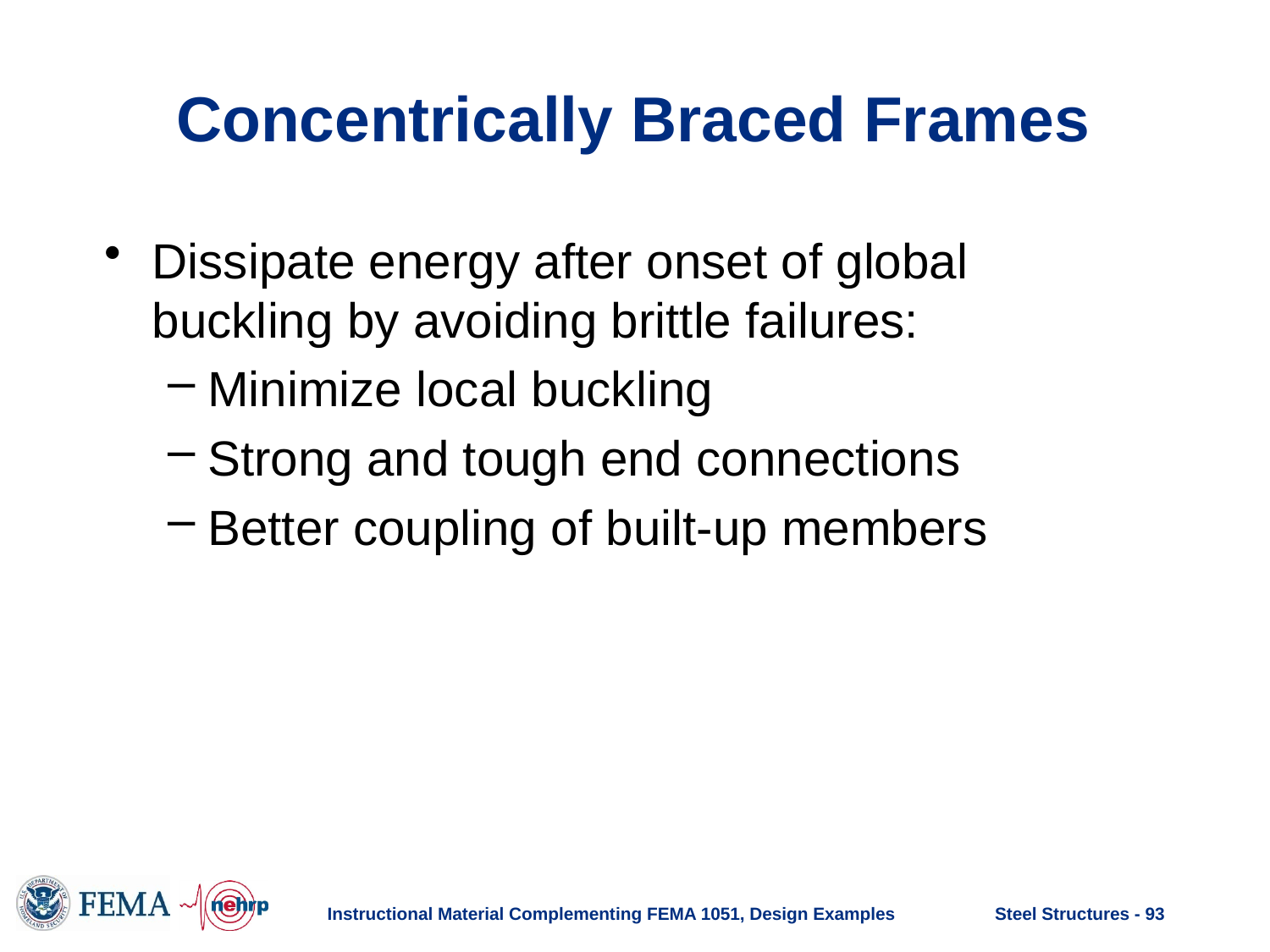

# Concentrically Braced Frames
Dissipate energy after onset of global buckling by avoiding brittle failures:
Minimize local buckling
Strong and tough end connections
Better coupling of built-up members
Instructional Material Complementing FEMA 1051, Design Examples
Steel Structures - 93